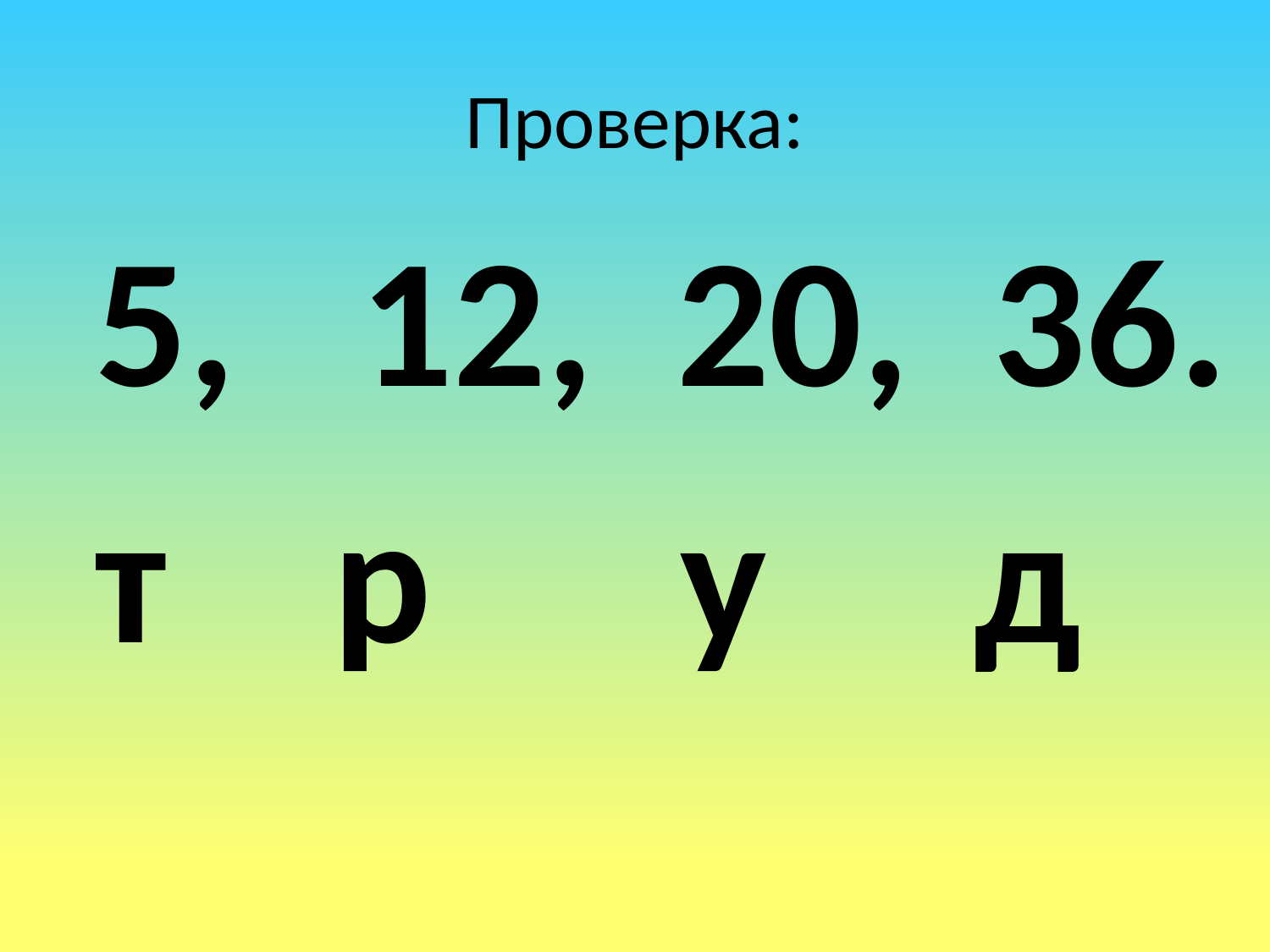

# Проверка:
  5,   12,  20,  36.
  т    р      у     д